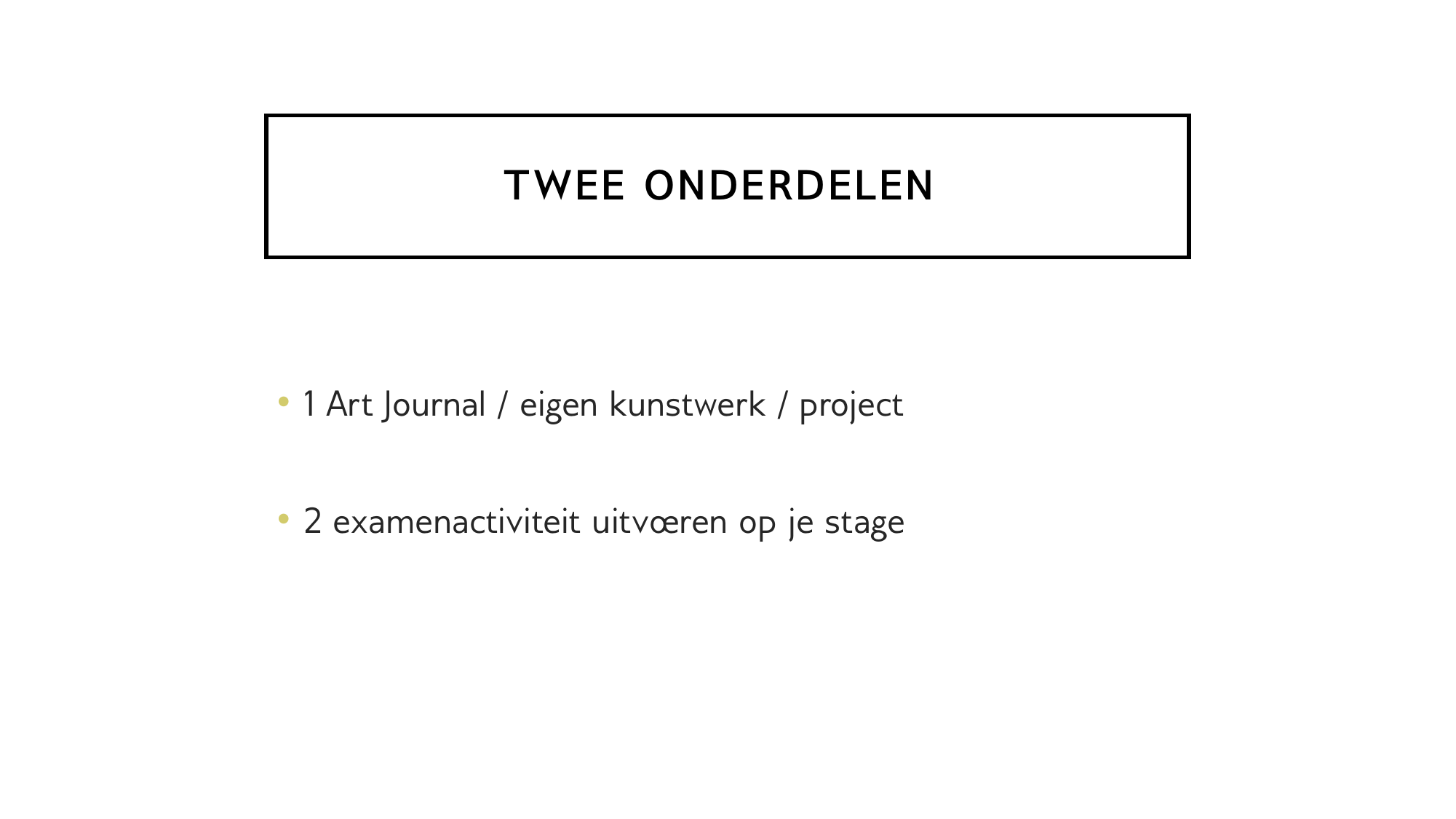

# Twee onderdelen

1 Art Journal / eigen kunstwerk / project

2 examenactiviteit uitvoeren op je stage